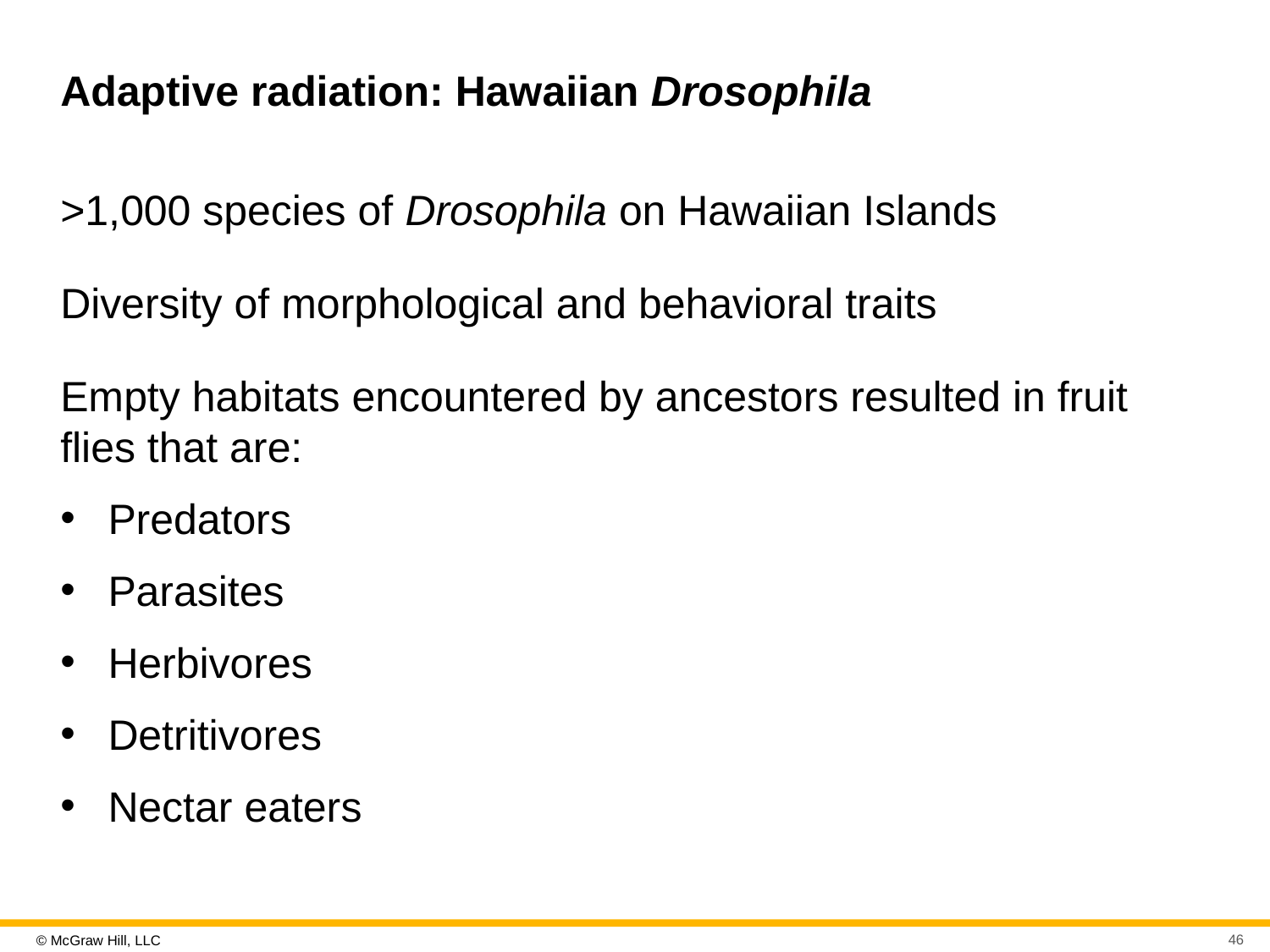

# Adaptive radiation: Hawaiian Drosophila
>1,000 species of Drosophila on Hawaiian Islands
Diversity of morphological and behavioral traits
Empty habitats encountered by ancestors resulted in fruit flies that are:
Predators
Parasites
Herbivores
Detritivores
Nectar eaters
46